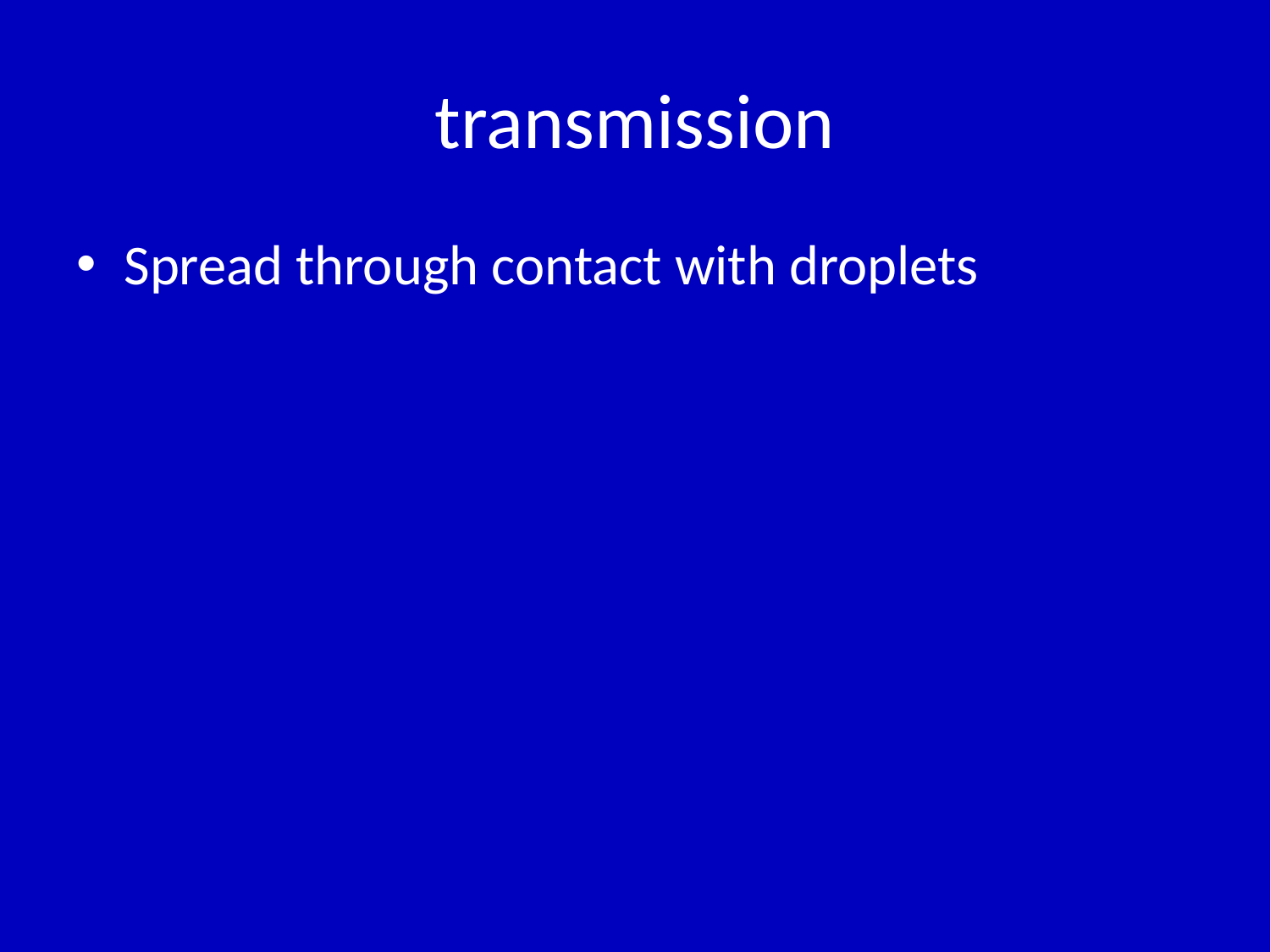

# transmission
Spread through contact with droplets